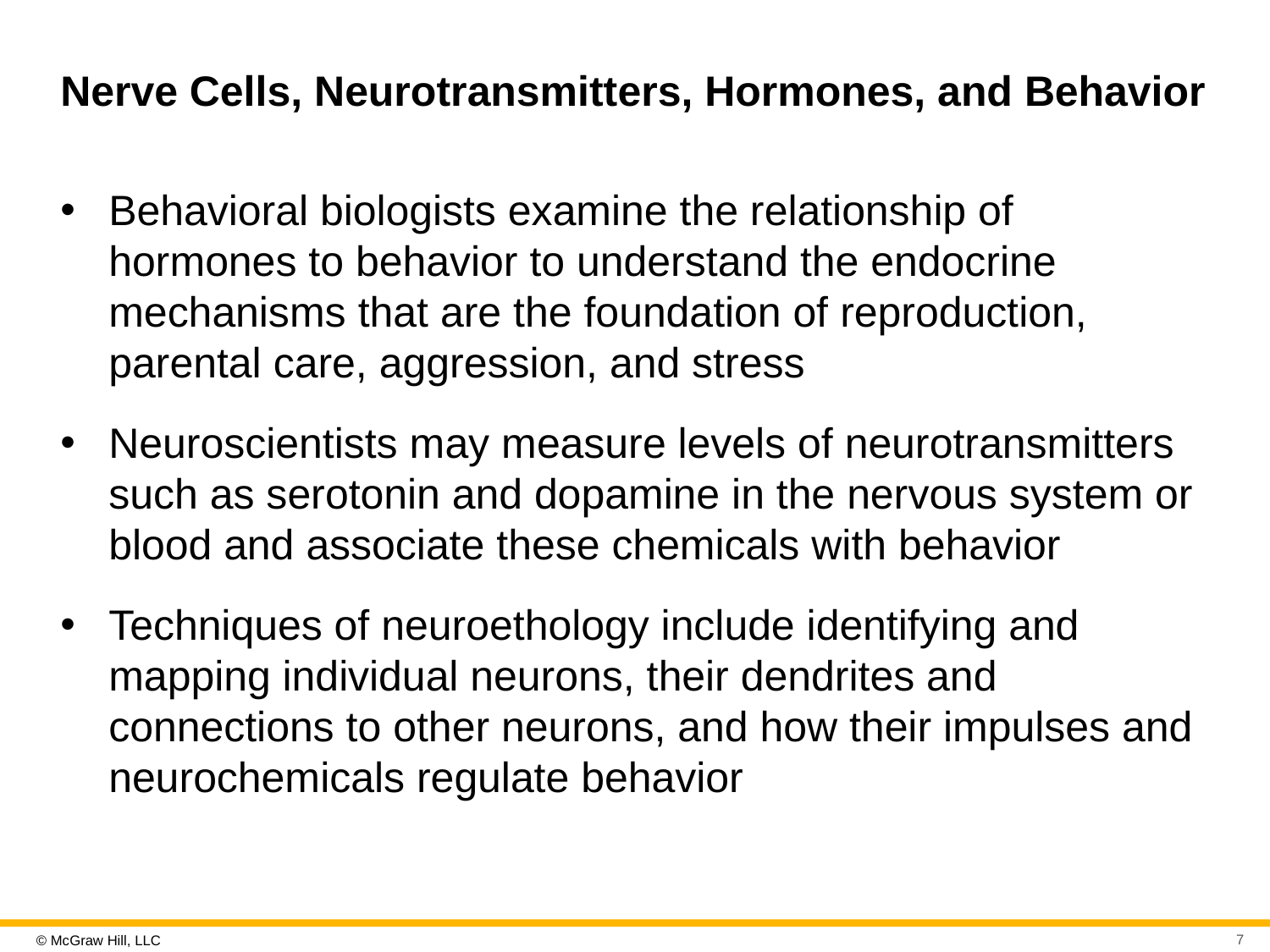

# Nerve Cells, Neurotransmitters, Hormones, and Behavior
Behavioral biologists examine the relationship of hormones to behavior to understand the endocrine mechanisms that are the foundation of reproduction, parental care, aggression, and stress
Neuroscientists may measure levels of neurotransmitters such as serotonin and dopamine in the nervous system or blood and associate these chemicals with behavior
Techniques of neuroethology include identifying and mapping individual neurons, their dendrites and connections to other neurons, and how their impulses and neurochemicals regulate behavior
7